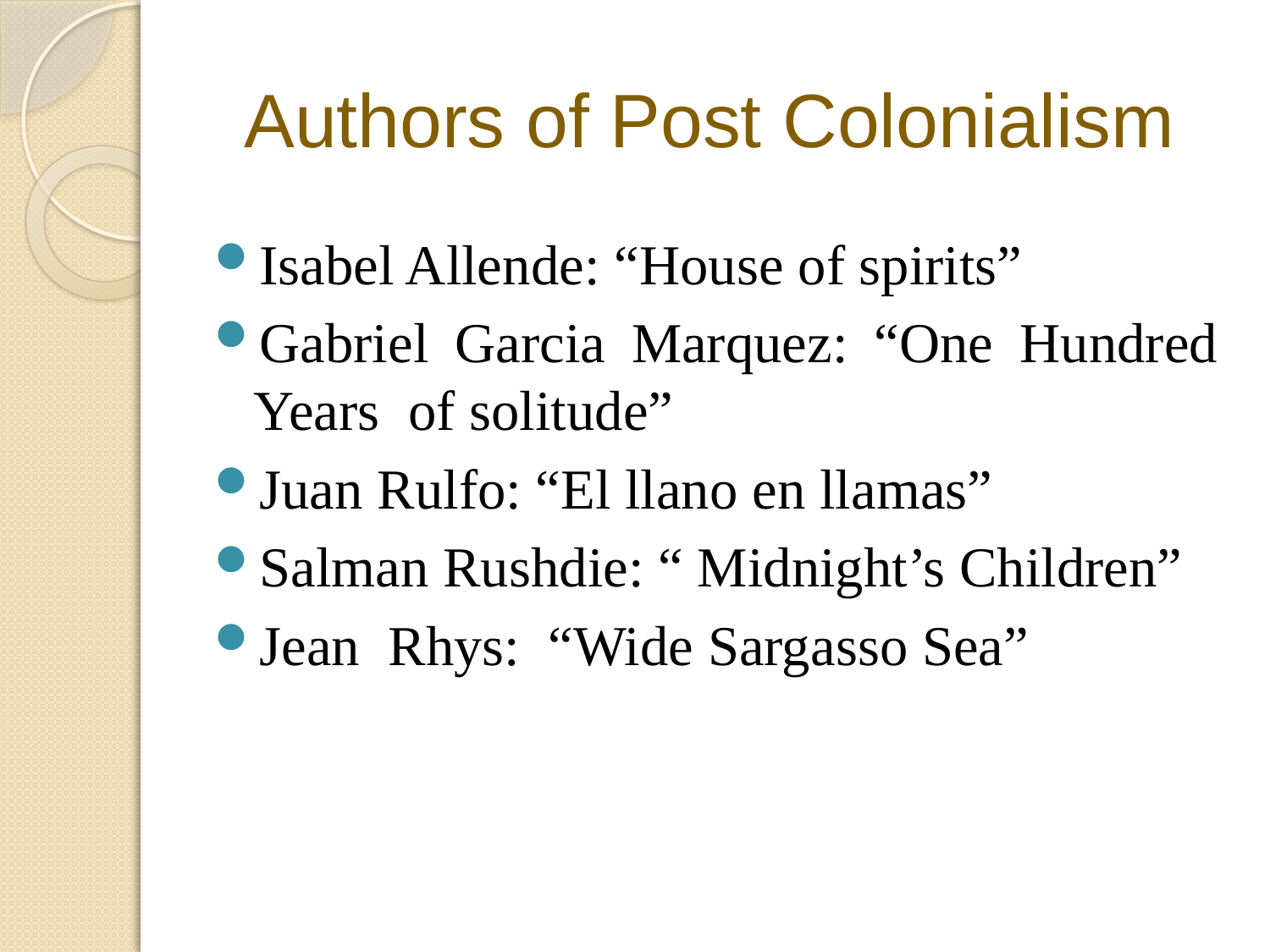

# Authors of Post Colonialism
Isabel Allende: “House of spirits”
Gabriel Garcia Marquez: “One Hundred Years  of solitude”
Juan Rulfo: “El llano en llamas”
Salman Rushdie: “ Midnight’s Children”
Jean  Rhys:  “Wide Sargasso Sea”